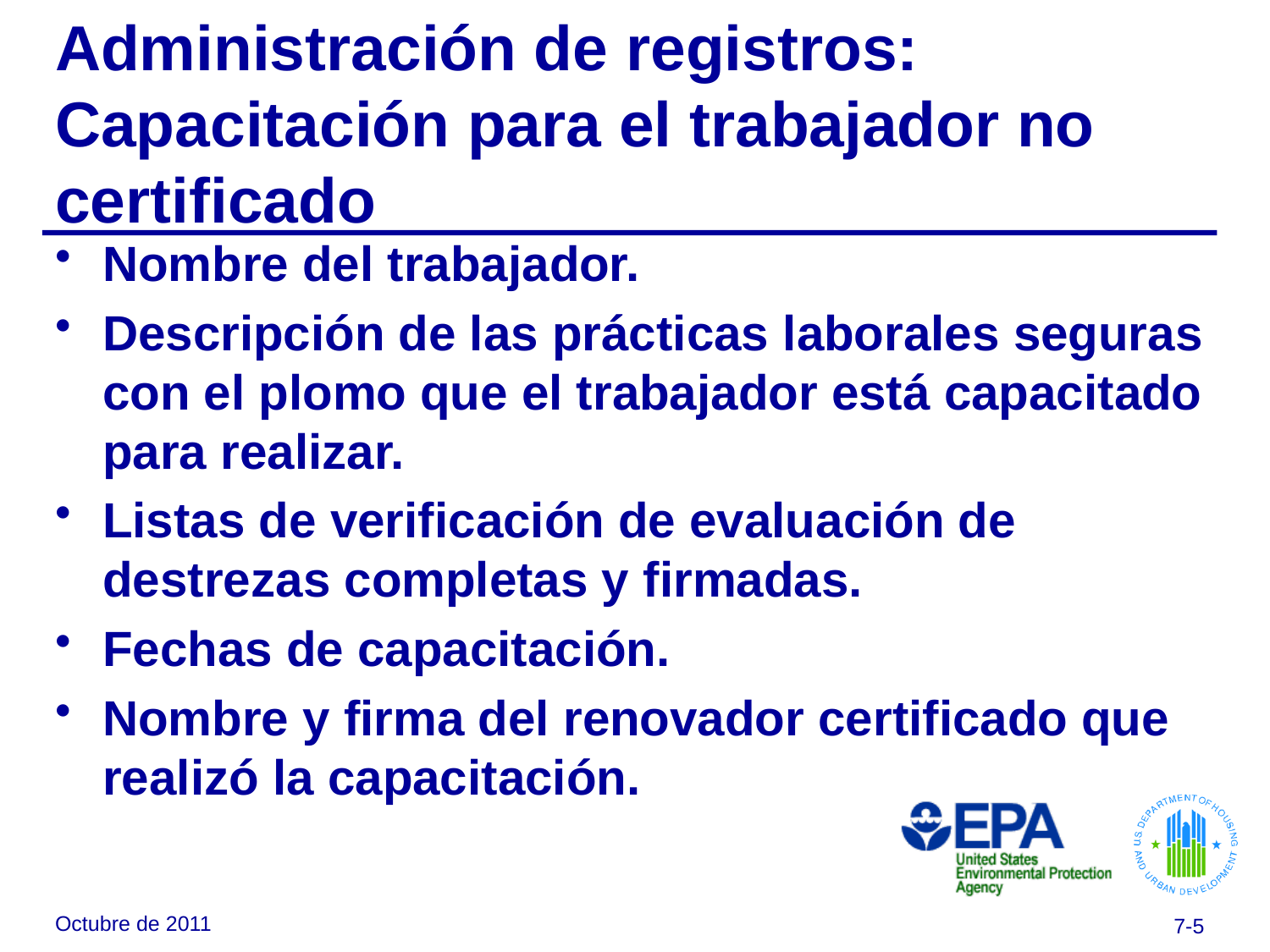

# Administración de registros: Capacitación para el trabajador no certificado
Nombre del trabajador.
Descripción de las prácticas laborales seguras con el plomo que el trabajador está capacitado para realizar.
Listas de verificación de evaluación de destrezas completas y firmadas.
Fechas de capacitación.
Nombre y firma del renovador certificado que realizó la capacitación.
Octubre de 2011
7-5